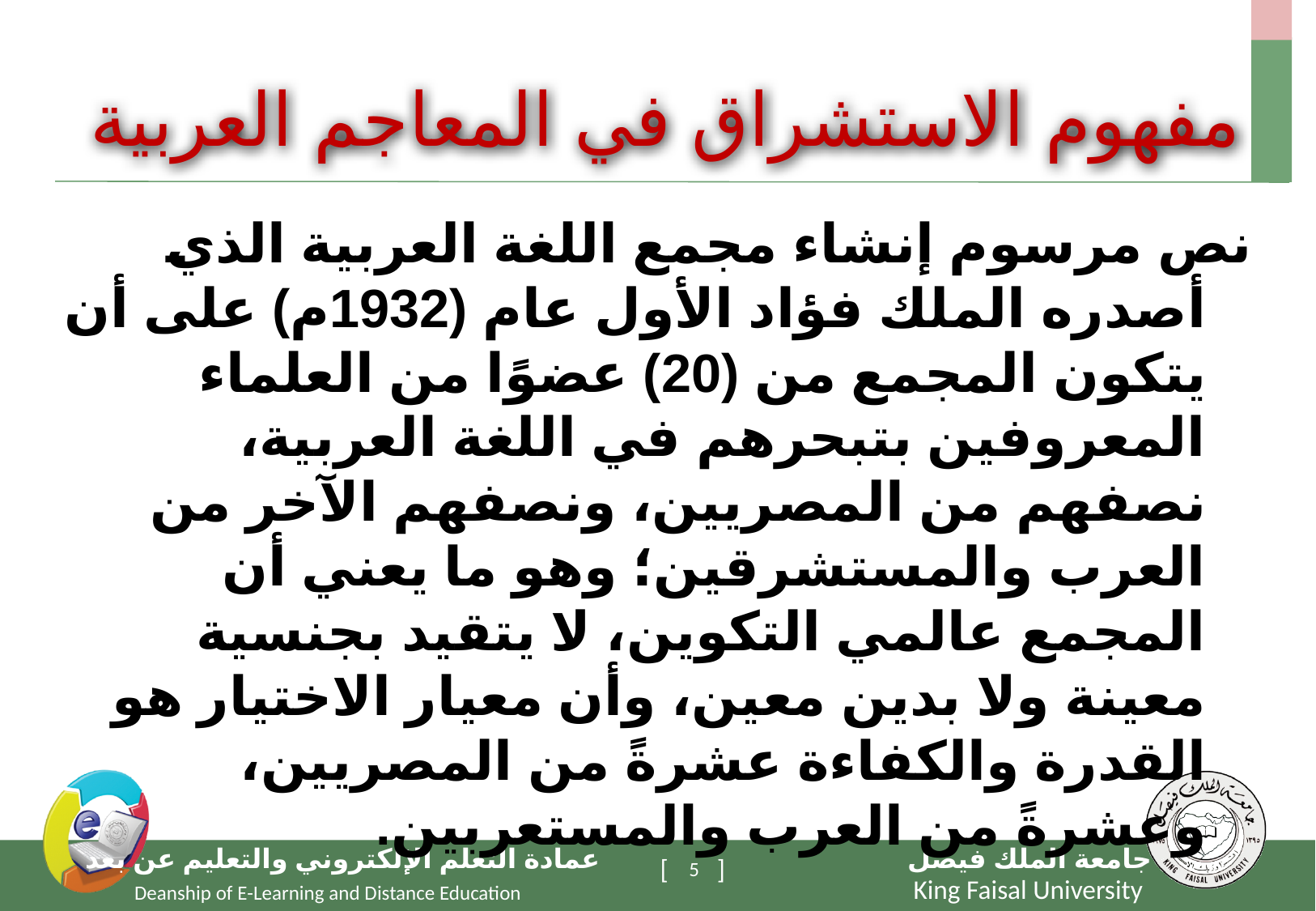

مفهوم الاستشراق في المعاجم العربية
نص مرسوم إنشاء مجمع اللغة العربية الذي أصدره الملك فؤاد الأول عام (1932م) على أن يتكون المجمع من (20) عضوًا من العلماء المعروفين بتبحرهم في اللغة العربية، نصفهم من المصريين، ونصفهم الآخر من العرب والمستشرقين؛ وهو ما يعني أن المجمع عالمي التكوين، لا يتقيد بجنسية معينة ولا بدين معين، وأن معيار الاختيار هو القدرة والكفاءة عشرةً من المصريين، وعشرةً من العرب والمستعربين.
5